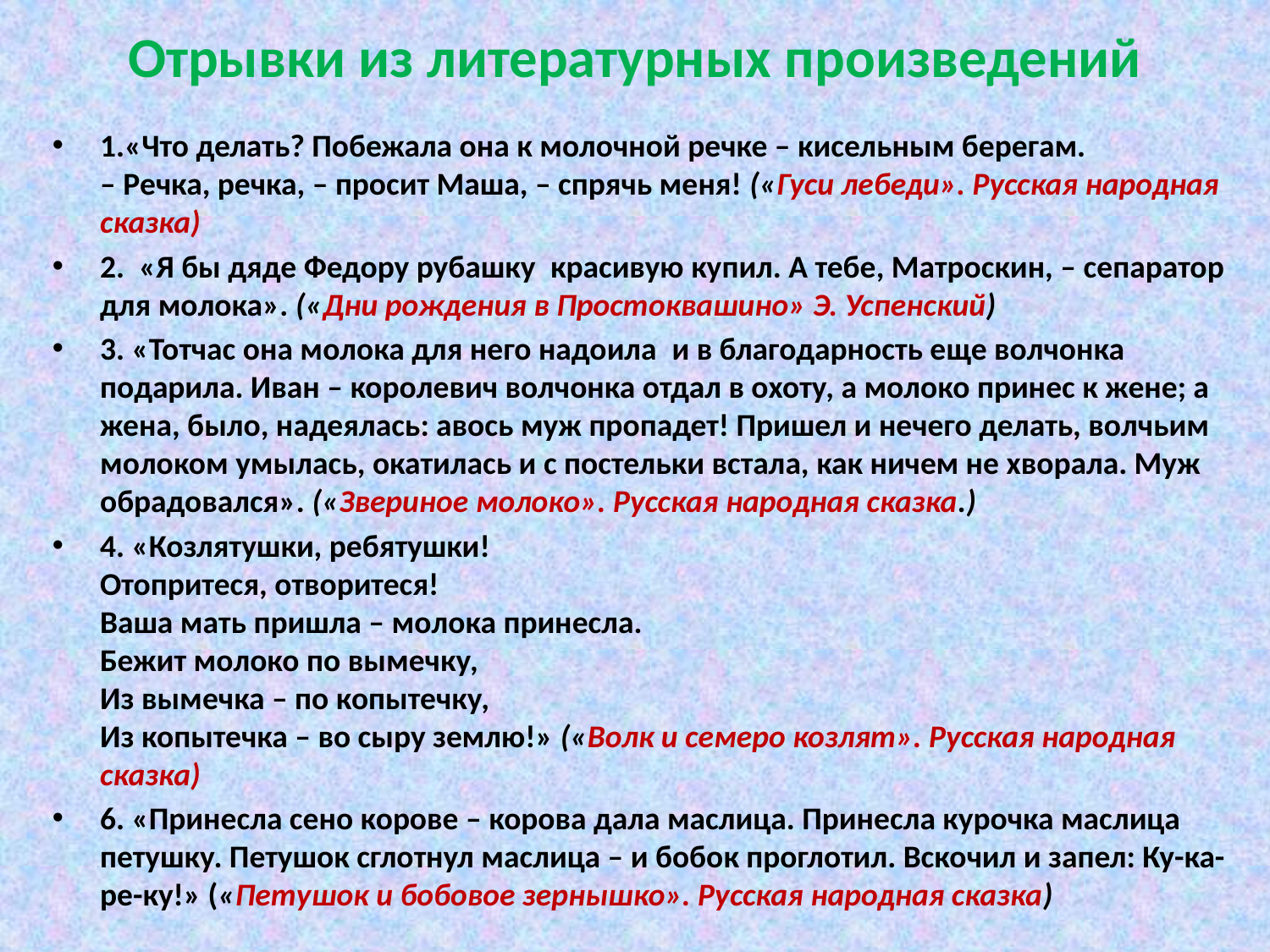

# Отрывки из литературных произведений
1.«Что делать? Побежала она к молочной речке – кисельным берегам.
– Речка, речка, – просит Маша, – спрячь меня! («Гуси лебеди». Русская народная сказка)
2.  «Я бы дяде Федору рубашку  красивую купил. А тебе, Матроскин, – сепаратор для молока». («Дни рождения в Простоквашино» Э. Успенский)
3. «Тотчас она молока для него надоила  и в благодарность еще волчонка подарила. Иван – королевич волчонка отдал в охоту, а молоко принес к жене; а  жена, было, надеялась: авось муж пропадет! Пришел и нечего делать, волчьим молоком умылась, окатилась и с постельки встала, как ничем не хворала. Муж обрадовался». («Звериное молоко». Русская народная сказка.)
4. «Козлятушки, ребятушки!
Отопритеся, отворитеся!
Ваша мать пришла – молока принесла.
Бежит молоко по вымечку,
Из вымечка – по копытечку,
Из копытечка – во сыру землю!» («Волк и семеро козлят». Русская народная сказка)
6. «Принесла сено корове – корова дала маслица. Принесла курочка маслица петушку. Петушок сглотнул маслица – и бобок проглотил. Вскочил и запел: Ку-ка- ре-ку!» («Петушок и бобовое зернышко». Русская народная сказка)